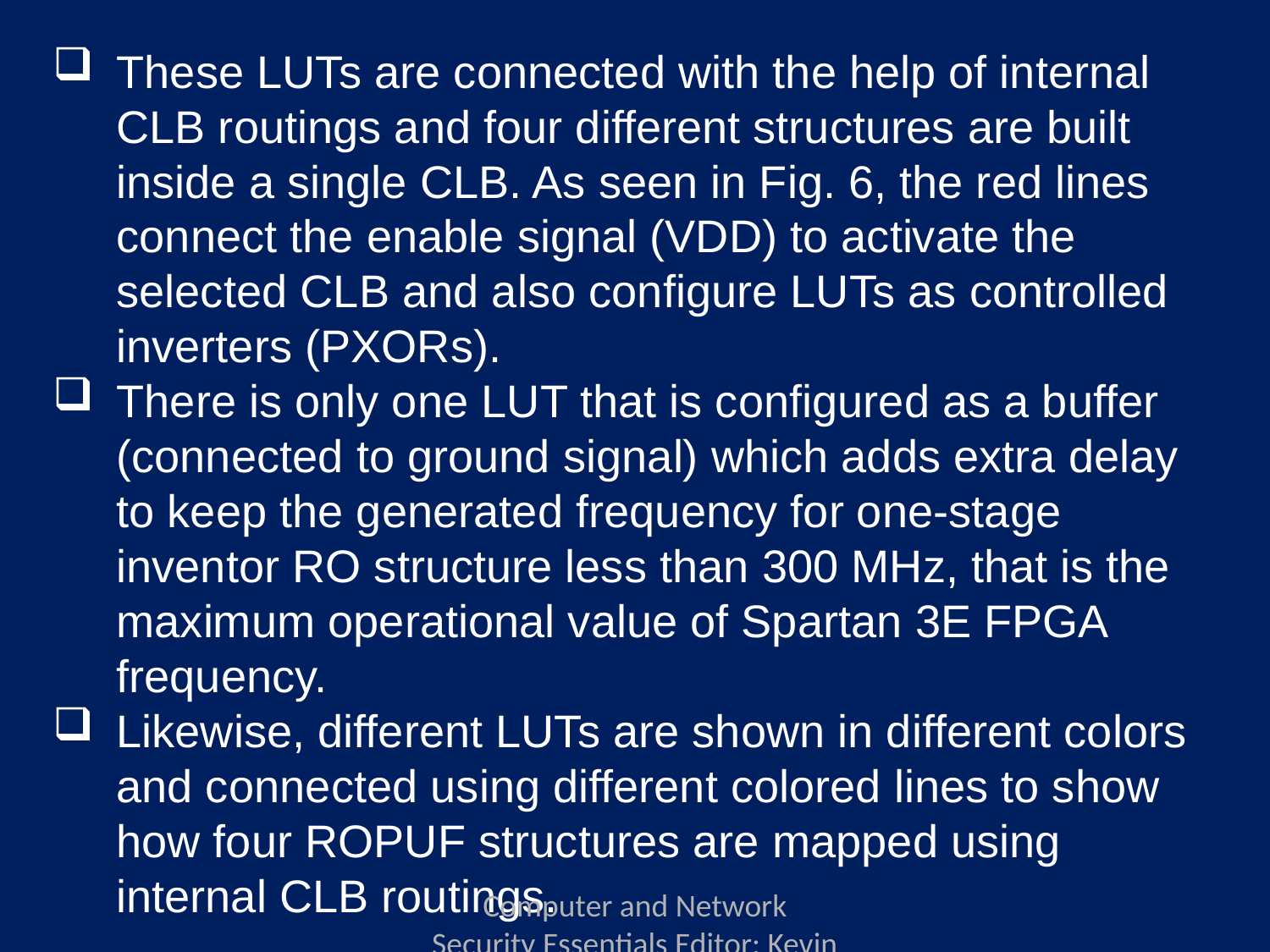

These LUTs are connected with the help of internal CLB routings and four different structures are built inside a single CLB. As seen in Fig. 6, the red lines connect the enable signal (VDD) to activate the selected CLB and also configure LUTs as controlled inverters (PXORs).
There is only one LUT that is configured as a buffer (connected to ground signal) which adds extra delay to keep the generated frequency for one-stage inventor RO structure less than 300 MHz, that is the maximum operational value of Spartan 3E FPGA frequency.
Likewise, different LUTs are shown in different colors and connected using different colored lines to show how four ROPUF structures are mapped using internal CLB routings.
Computer and Network Security Essentials Editor: Kevin Daimi Associate Editors: Guillermo Francia, Levent Ertaul, Luis H. Encinas, Eman El-Sheikh Published by Springer